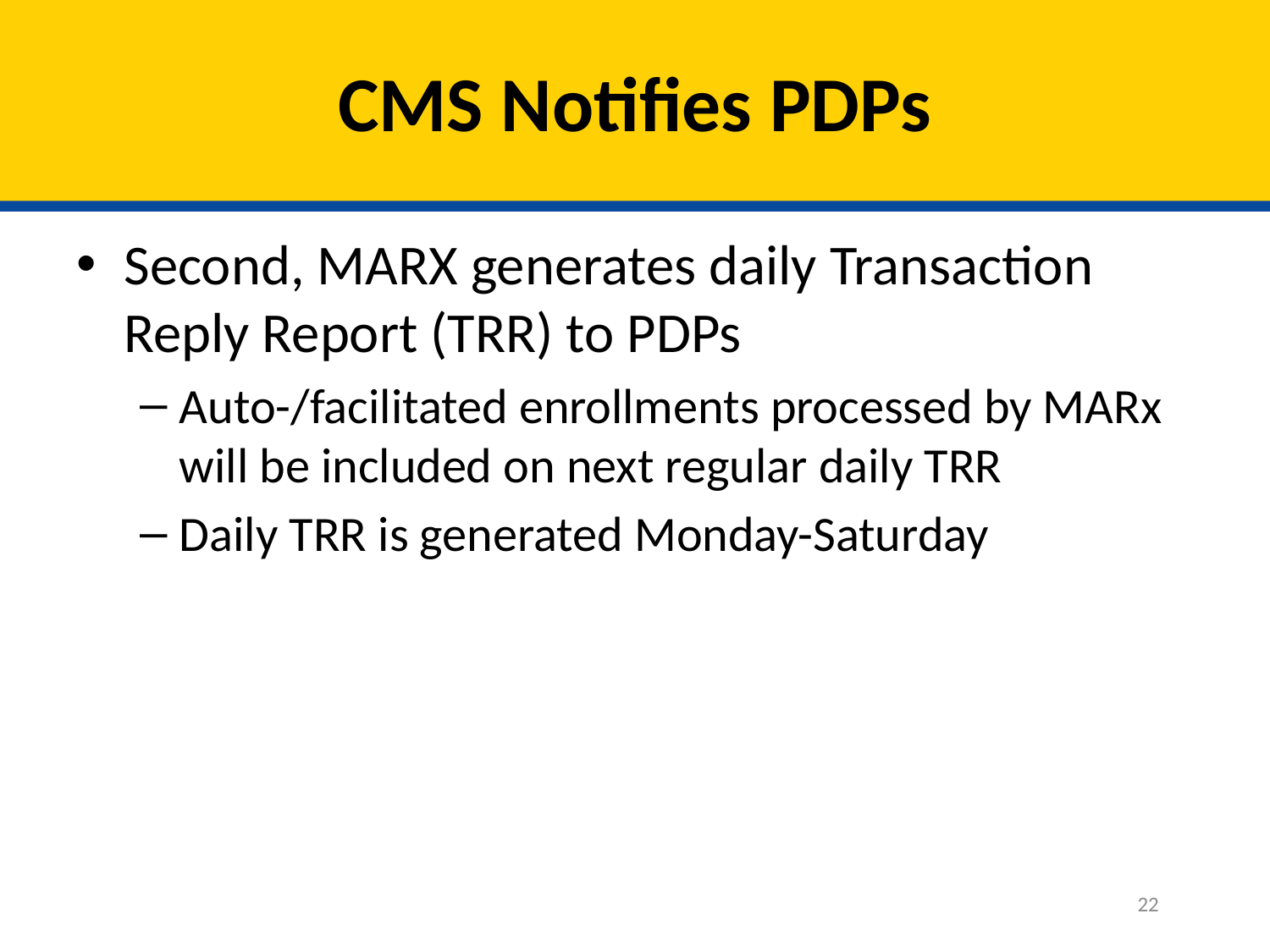

# CMS Notifies PDPs
Second, MARX generates daily Transaction Reply Report (TRR) to PDPs
Auto-/facilitated enrollments processed by MARx will be included on next regular daily TRR
Daily TRR is generated Monday-Saturday

22